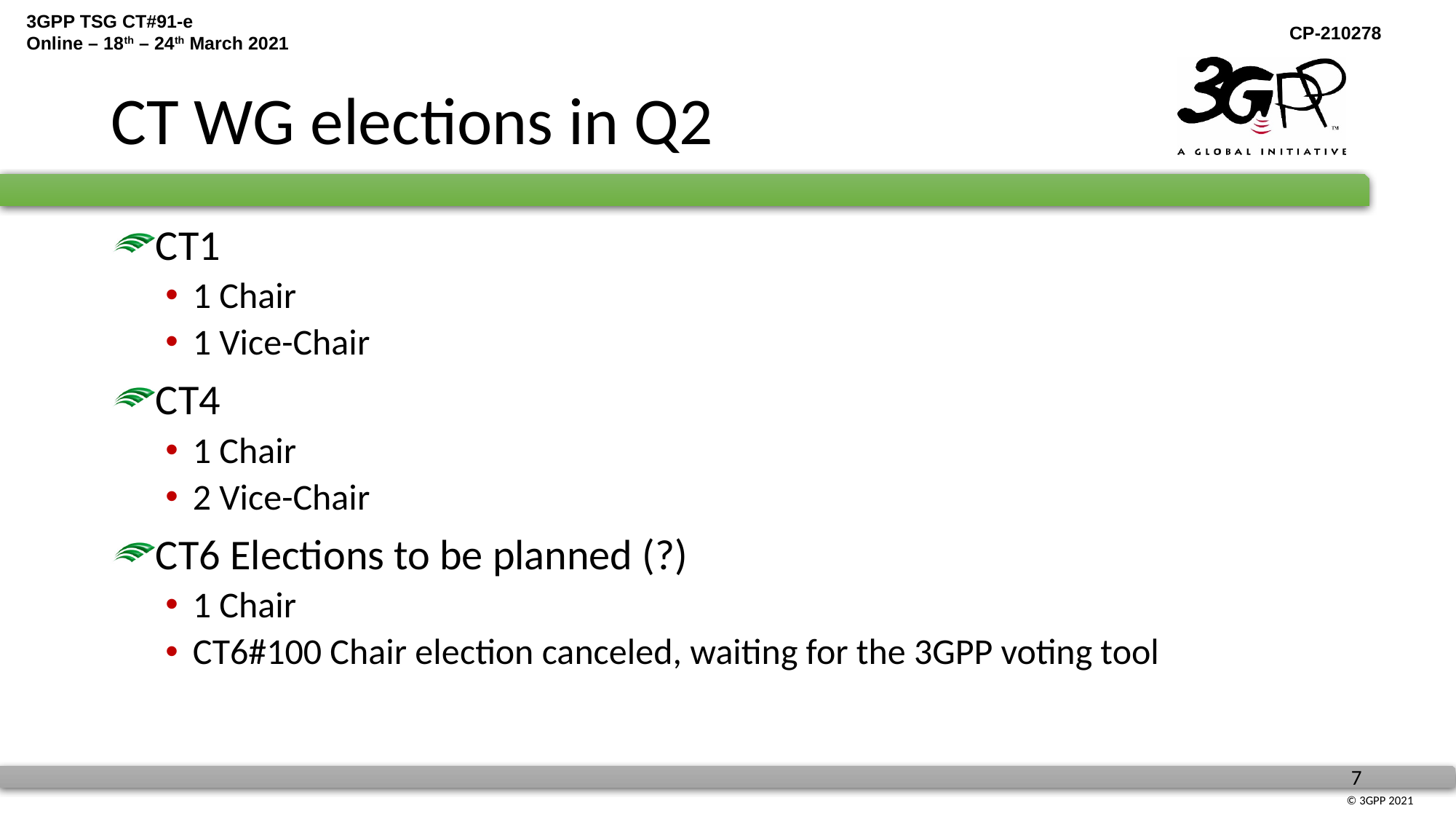

# CT WG elections in Q2
CT1
1 Chair
1 Vice-Chair
CT4
1 Chair
2 Vice-Chair
CT6 Elections to be planned (?)
1 Chair
CT6#100 Chair election canceled, waiting for the 3GPP voting tool